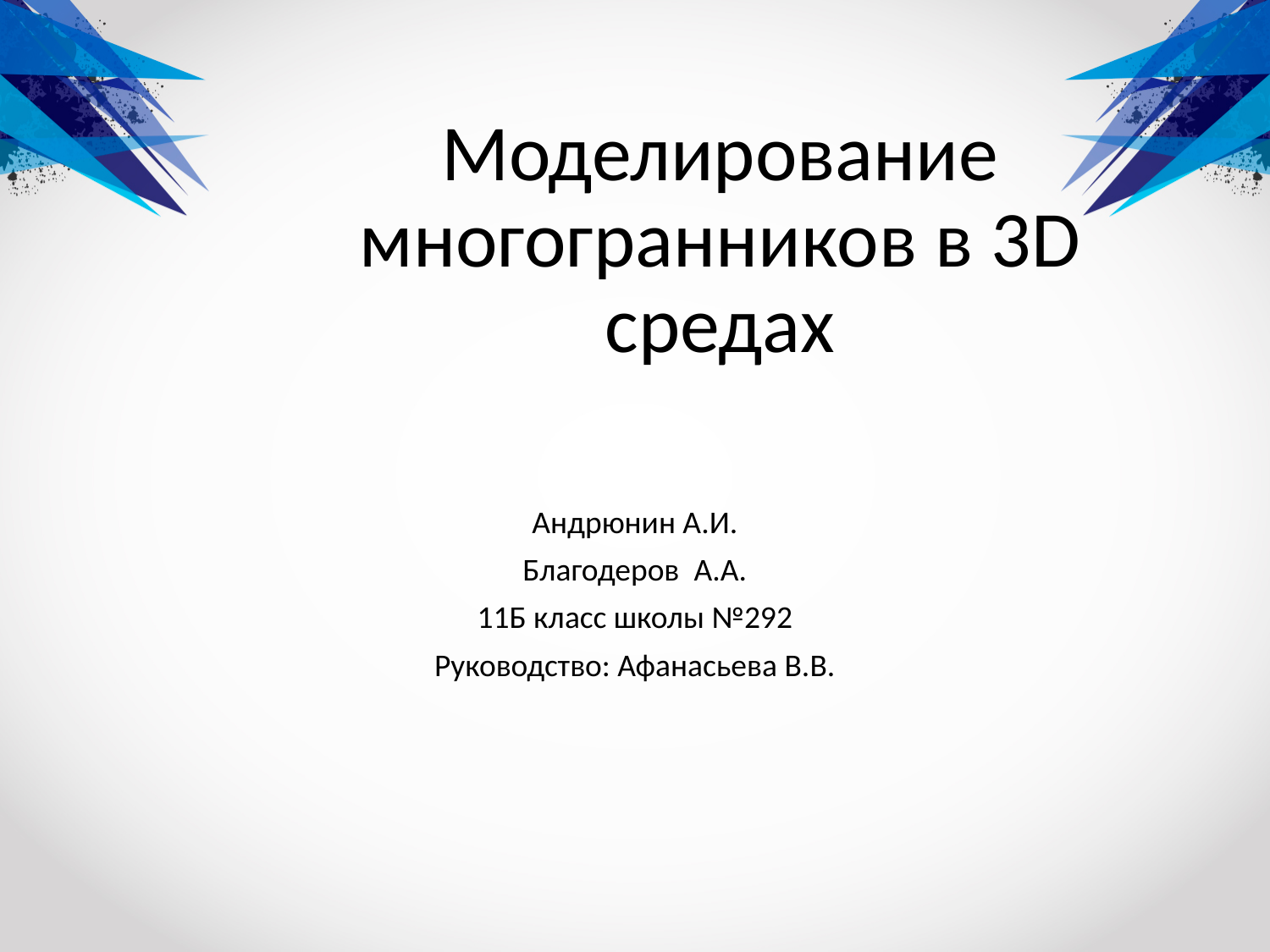

# Моделирование многогранников в 3D средах
Андрюнин А.И.
Благодеров  А.А.
11Б класс школы №292
Руководство: Афанасьева В.В.